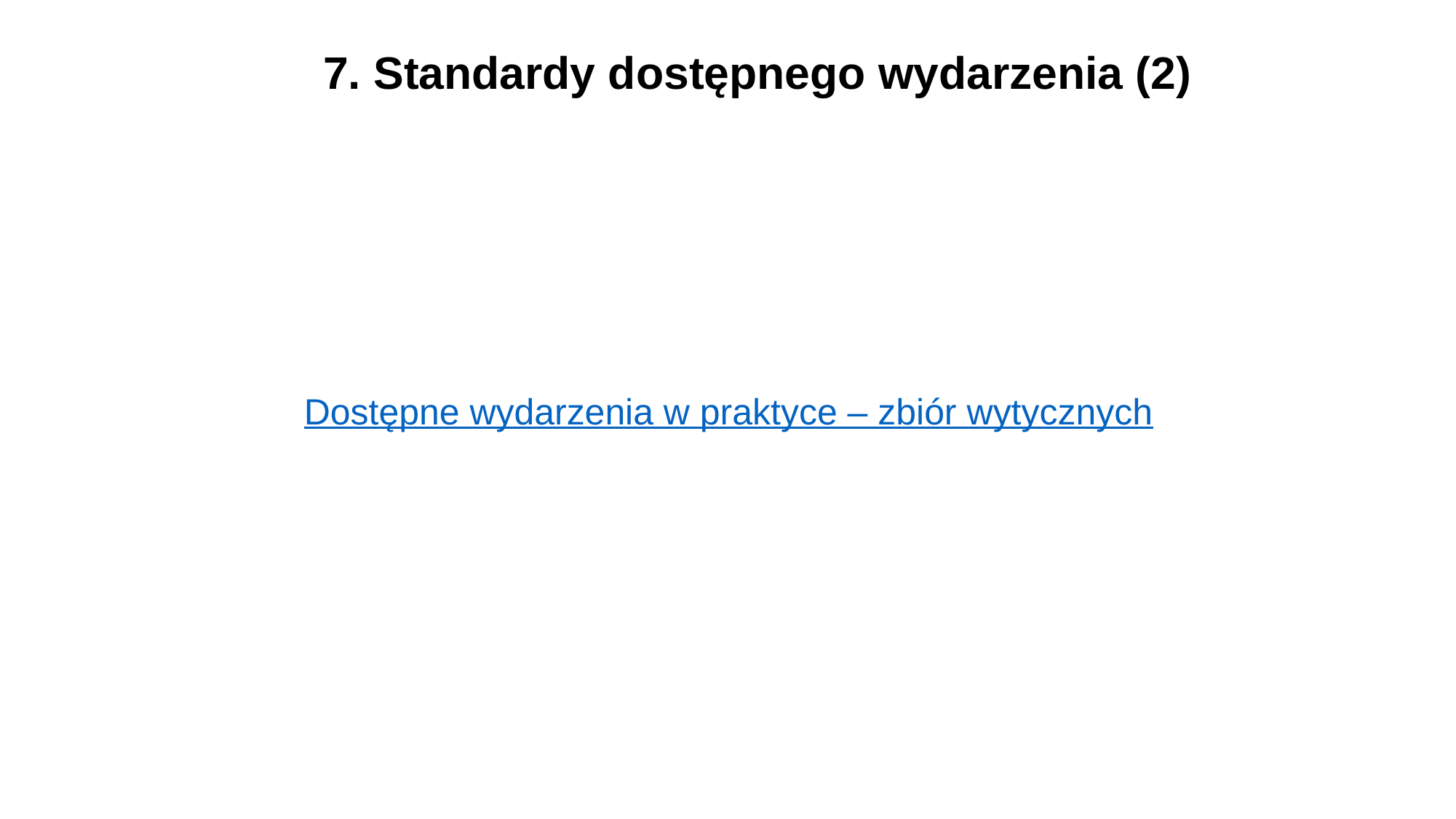

7. Standardy dostępnego wydarzenia (2)
# Dostępne wydarzenia w praktyce – zbiór wytycznych